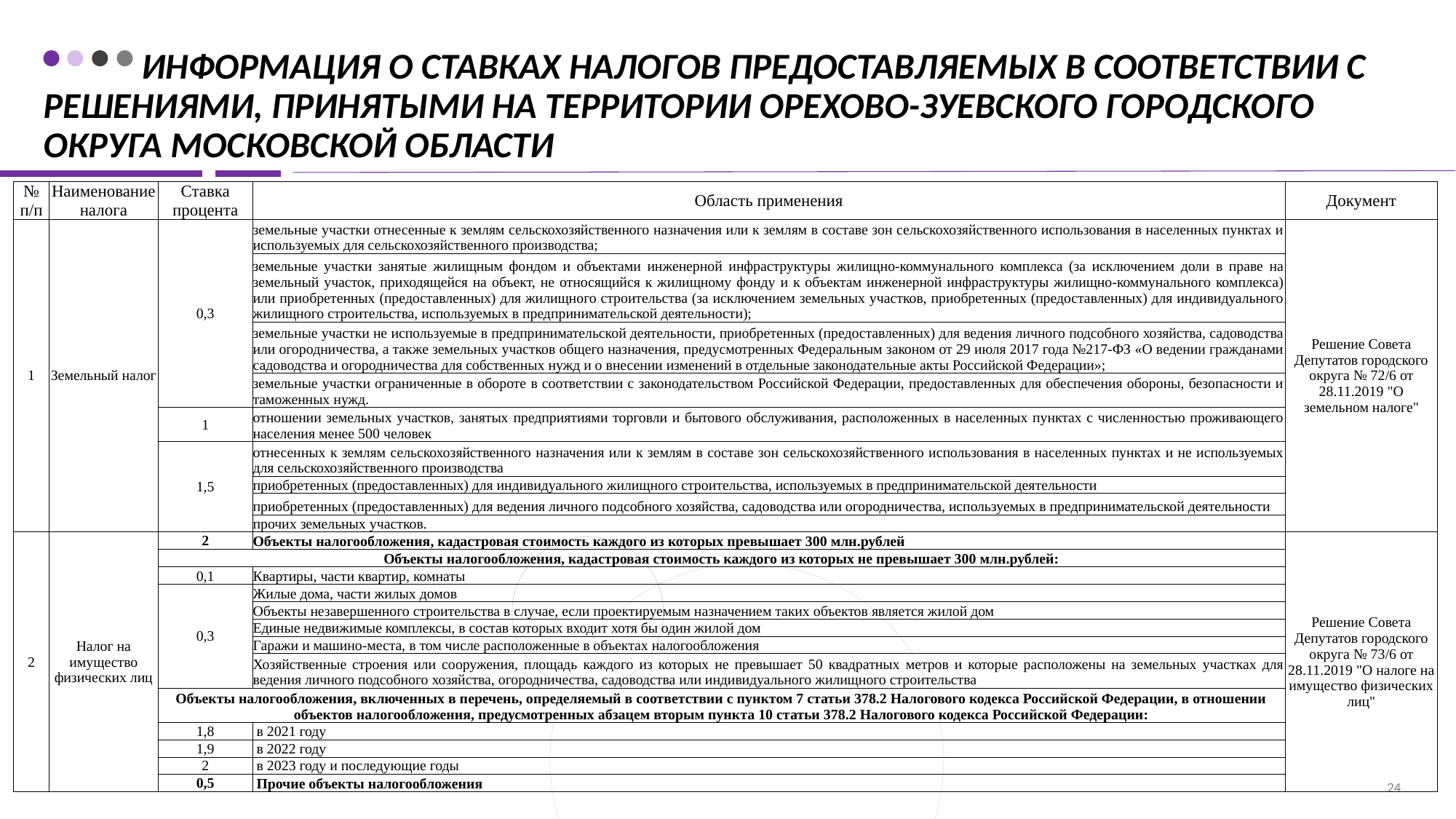

# Информация о ставках налогов предоставляемых в соответствии с решениями, принятыми на территории Орехово-Зуевского городского округа Московской области
| № п/п | Наименование налога | Ставка процента | Область применения | Документ |
| --- | --- | --- | --- | --- |
| 1 | Земельный налог | 0,3 | земельные участки отнесенные к землям сельскохозяйственного назначения или к землям в составе зон сельскохозяйственного использования в населенных пунктах и используемых для сельскохозяйственного производства; | Решение Совета Депутатов городского округа № 72/6 от 28.11.2019 "О земельном налоге" |
|  |  |  | земельные участки занятые жилищным фондом и объектами инженерной инфраструктуры жилищно-коммунального комплекса (за исключением доли в праве на земельный участок, приходящейся на объект, не относящийся к жилищному фонду и к объектам инженерной инфраструктуры жилищно-коммунального комплекса) или приобретенных (предоставленных) для жилищного строительства (за исключением земельных участков, приобретенных (предоставленных) для индивидуального жилищного строительства, используемых в предпринимательской деятельности); |  |
|  |  |  | земельные участки не используемые в предпринимательской деятельности, приобретенных (предоставленных) для ведения личного подсобного хозяйства, садоводства или огородничества, а также земельных участков общего назначения, предусмотренных Федеральным законом от 29 июля 2017 года №217-ФЗ «О ведении гражданами садоводства и огородничества для собственных нужд и о внесении изменений в отдельные законодательные акты Российской Федерации»; |  |
|  |  |  | земельные участки ограниченные в обороте в соответствии с законодательством Российской Федерации, предоставленных для обеспечения обороны, безопасности и таможенных нужд. |  |
|  |  | 1 | отношении земельных участков, занятых предприятиями торговли и бытового обслуживания, расположенных в населенных пунктах с численностью проживающего населения менее 500 человек |  |
|  |  | 1,5 | отнесенных к землям сельскохозяйственного назначения или к землям в составе зон сельскохозяйственного использования в населенных пунктах и не используемых для сельскохозяйственного производства |  |
|  |  |  | приобретенных (предоставленных) для индивидуального жилищного строительства, используемых в предпринимательской деятельности |  |
|  |  |  | приобретенных (предоставленных) для ведения личного подсобного хозяйства, садоводства или огородничества, используемых в предпринимательской деятельности |  |
|  |  |  | прочих земельных участков. |  |
| 2 | Налог на имущество физических лиц | 2 | Объекты налогообложения, кадастровая стоимость каждого из которых превышает 300 млн.рублей | Решение Совета Депутатов городского округа № 73/6 от 28.11.2019 "О налоге на имущество физических лиц" |
|  |  | Объекты налогообложения, кадастровая стоимость каждого из которых не превышает 300 млн.рублей: |  |  |
|  |  | 0,1 | Квартиры, части квартир, комнаты |  |
|  |  | 0,3 | Жилые дома, части жилых домов |  |
|  |  |  | Объекты незавершенного строительства в случае, если проектируемым назначением таких объектов является жилой дом |  |
|  |  |  | Единые недвижимые комплексы, в состав которых входит хотя бы один жилой дом |  |
|  |  |  | Гаражи и машино-места, в том числе расположенные в объектах налогообложения |  |
|  |  |  | Хозяйственные строения или сооружения, площадь каждого из которых не превышает 50 квадратных метров и которые расположены на земельных участках для ведения личного подсобного хозяйства, огородничества, садоводства или индивидуального жилищного строительства |  |
|  |  | Объекты налогообложения, включенных в перечень, определяемый в соответствии с пунктом 7 статьи 378.2 Налогового кодекса Российской Федерации, в отношении объектов налогообложения, предусмотренных абзацем вторым пункта 10 статьи 378.2 Налогового кодекса Российской Федерации: |  |  |
|  |  | 1,8 | в 2021 году |  |
|  |  | 1,9 | в 2022 году |  |
|  |  | 2 | в 2023 году и последующие годы |  |
|  |  | 0,5 | Прочие объекты налогообложения |  |
24